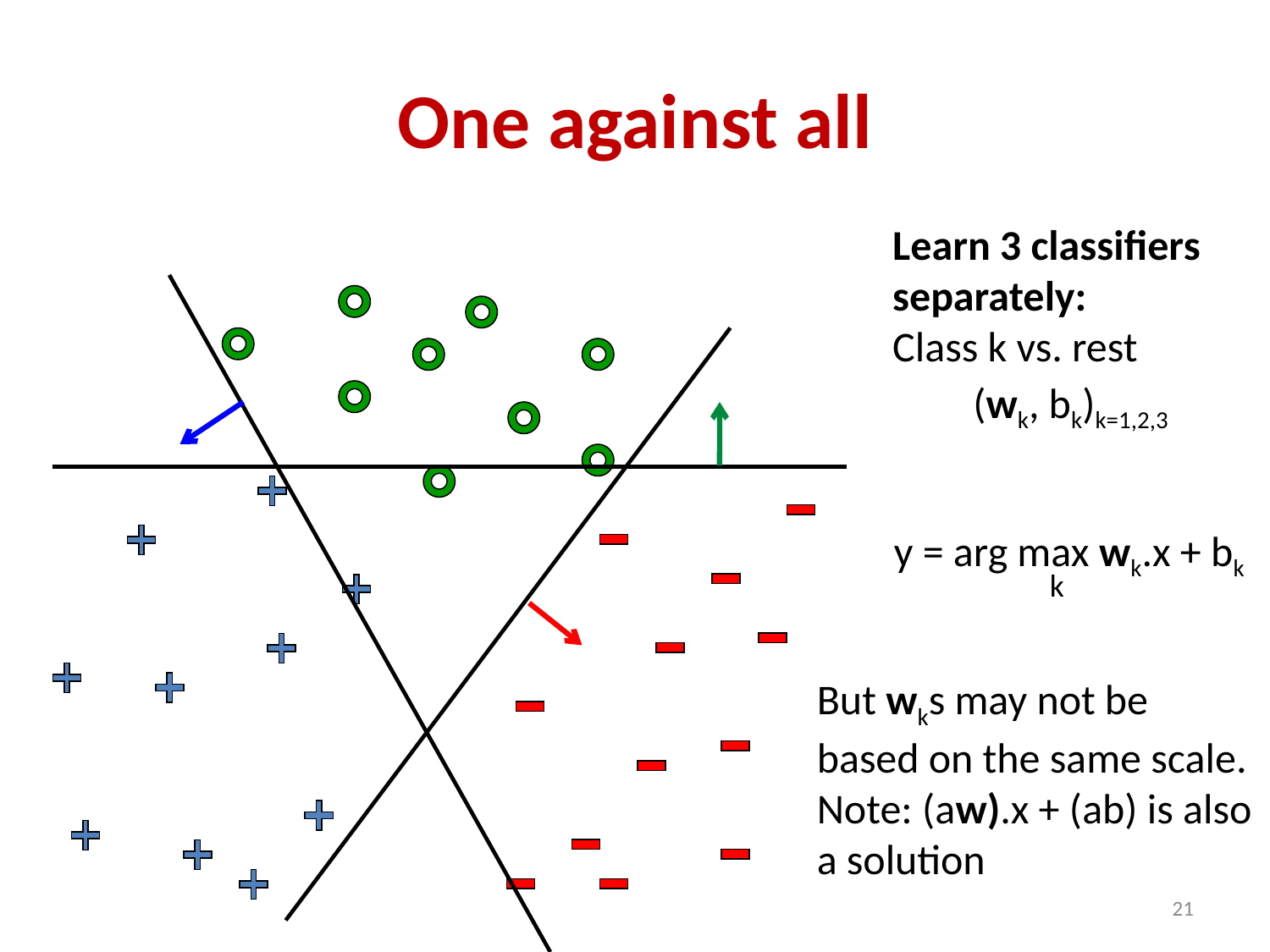

# One against all
Learn 3 classifiers
separately:
Class k vs. rest

(wk, bk)k=1,2,3

y = arg max wk.x + bk
k
But wks may not be
based on the same scale.
Note: (aw).x + (ab) is also a solution
21